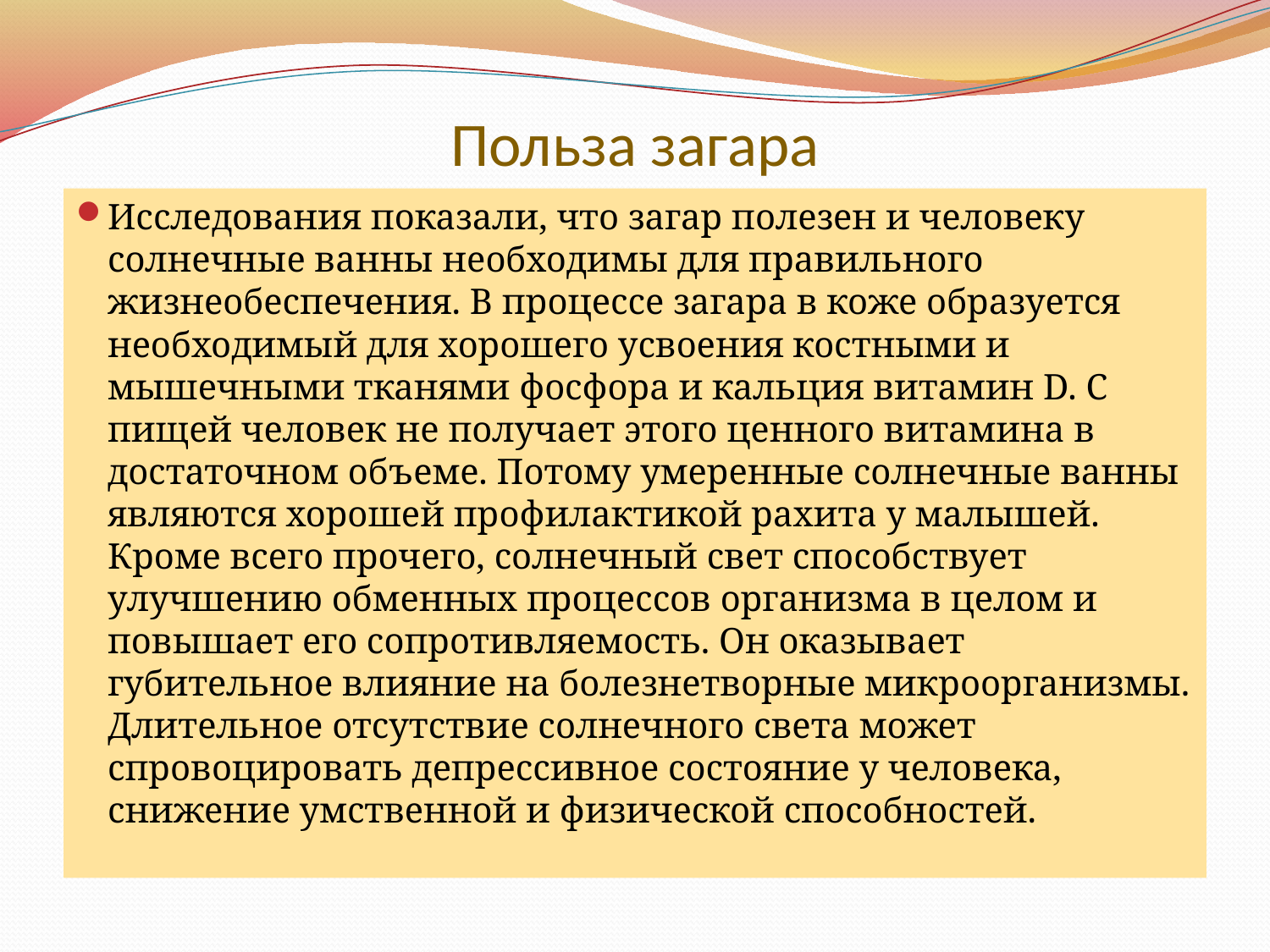

# Польза загара
Исследования показали, что загар полезен и человеку солнечные ванны необходимы для правильного жизнеобеспечения. В процессе загара в коже образуется необходимый для хорошего усвоения костными и мышечными тканями фосфора и кальция витамин D. С пищей человек не получает этого ценного витамина в достаточном объеме. Потому умеренные солнечные ванны являются хорошей профилактикой рахита у малышей. Кроме всего прочего, солнечный свет способствует улучшению обменных процессов организма в целом и повышает его сопротивляемость. Он оказывает губительное влияние на болезнетворные микроорганизмы. Длительное отсутствие солнечного света может спровоцировать депрессивное состояние у человека, снижение умственной и физической способностей.